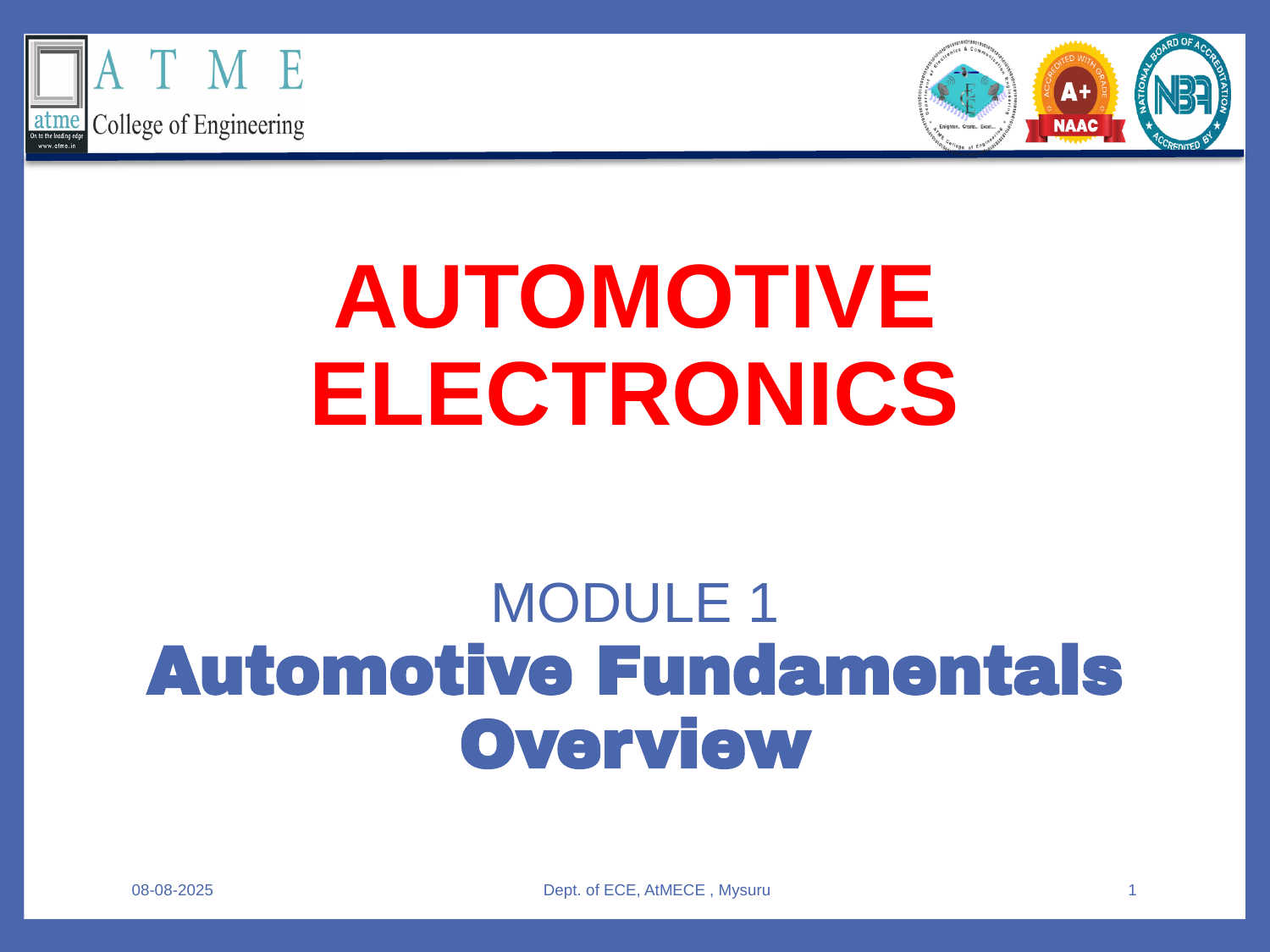

AUTOMOTIVE ELECTRONICS
MODULE 1
Automotive Fundamentals Overview
08-08-2025
Dept. of ECE, AtMECE , Mysuru
1